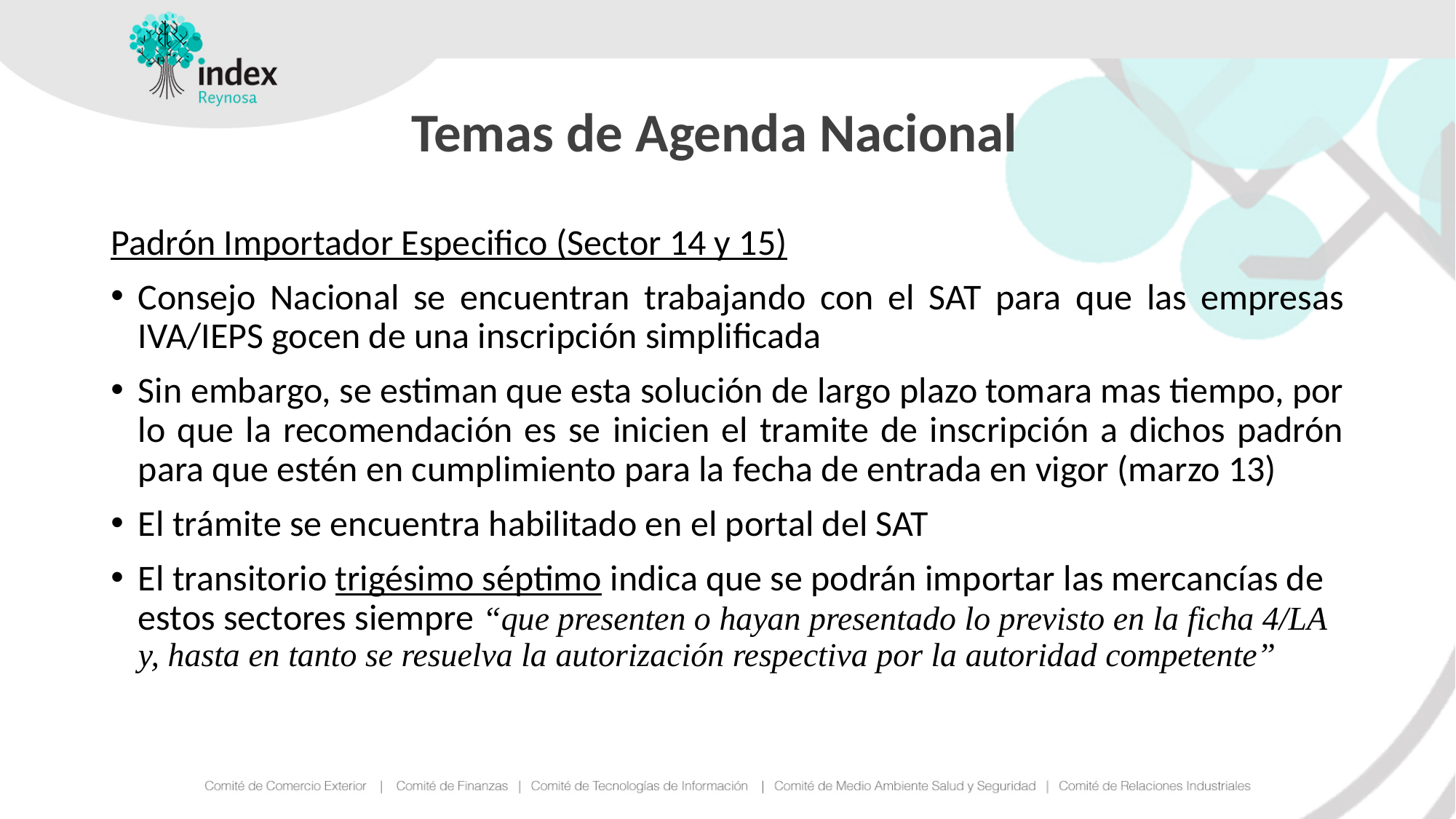

# Temas de Agenda Nacional
Padrón Importador Especifico (Sector 14 y 15)
Consejo Nacional se encuentran trabajando con el SAT para que las empresas IVA/IEPS gocen de una inscripción simplificada
Sin embargo, se estiman que esta solución de largo plazo tomara mas tiempo, por lo que la recomendación es se inicien el tramite de inscripción a dichos padrón para que estén en cumplimiento para la fecha de entrada en vigor (marzo 13)
El trámite se encuentra habilitado en el portal del SAT
El transitorio trigésimo séptimo indica que se podrán importar las mercancías de estos sectores siempre “que presenten o hayan presentado lo previsto en la ficha 4/LA y, hasta en tanto se resuelva la autorización respectiva por la autoridad competente”